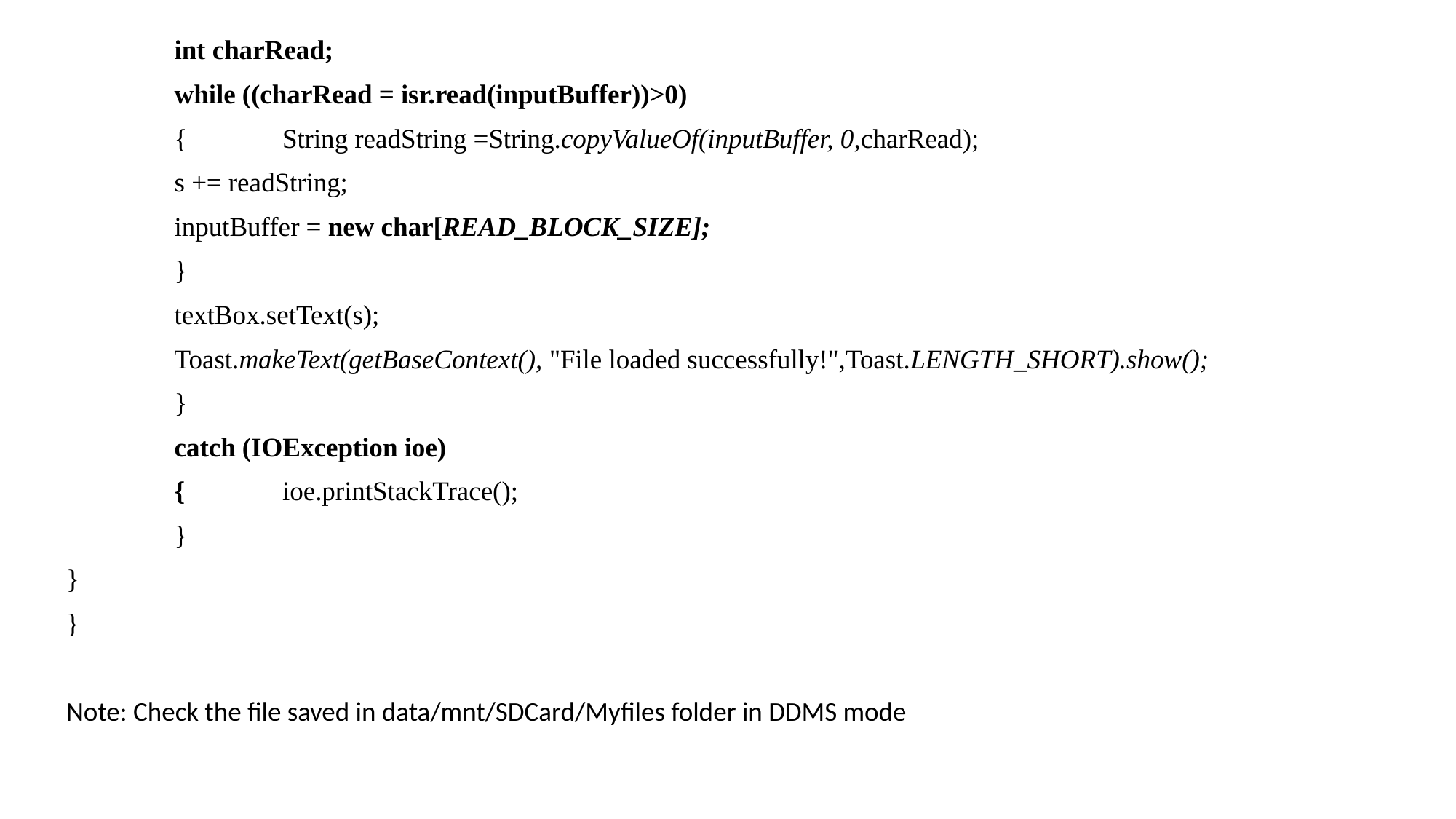

int charRead;
		while ((charRead = isr.read(inputBuffer))>0)
		{	String readString =String.copyValueOf(inputBuffer, 0,charRead);
			s += readString;
			inputBuffer = new char[READ_BLOCK_SIZE];
		}
		textBox.setText(s);
		Toast.makeText(getBaseContext(), "File loaded successfully!",Toast.LENGTH_SHORT).show();
	}
	catch (IOException ioe)
	{	ioe.printStackTrace();
	}
}
}

Note: Check the file saved in data/mnt/SDCard/Myfiles folder in DDMS mode